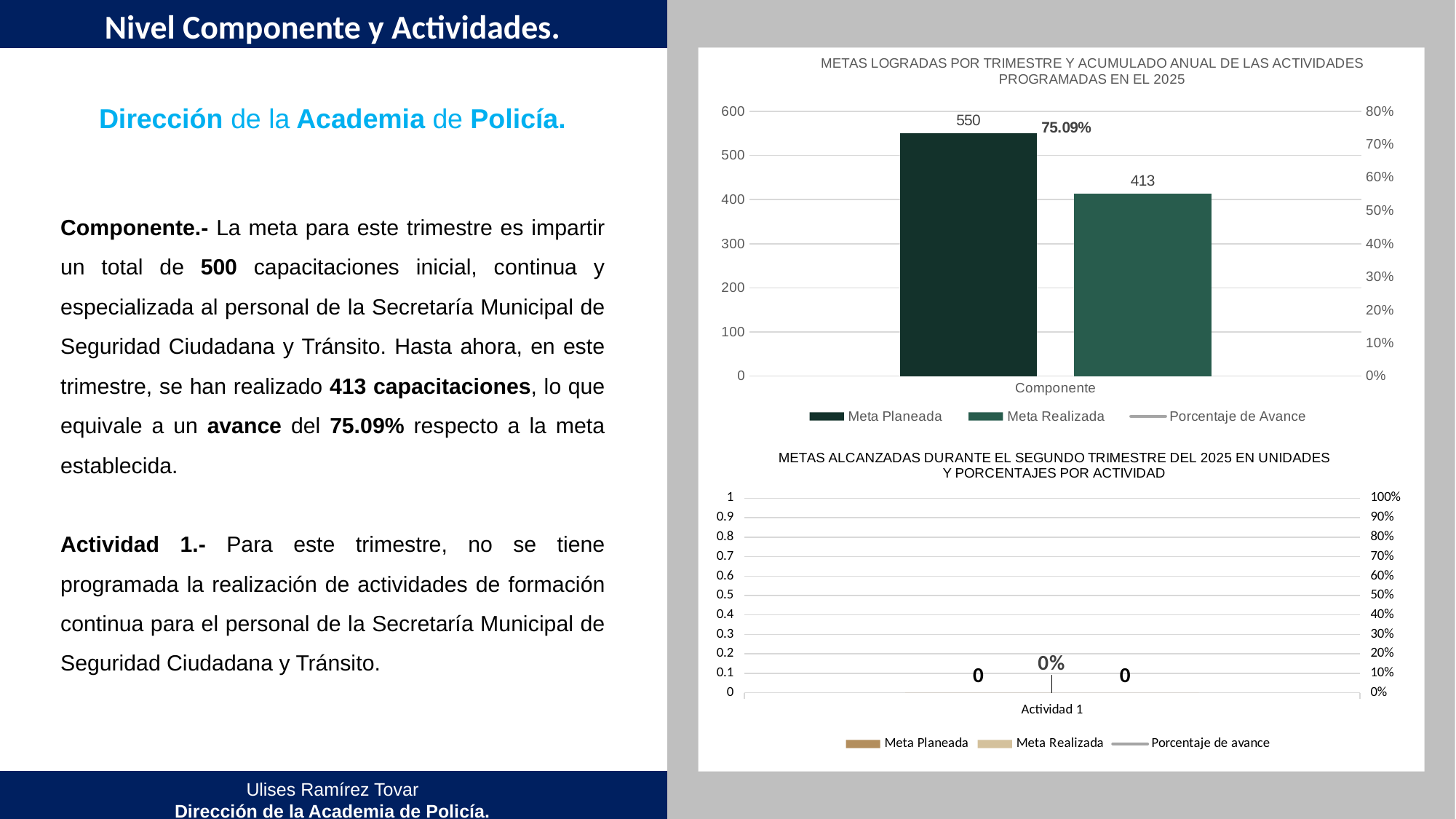

Nivel Componente y Actividades.

### Chart: METAS LOGRADAS POR TRIMESTRE Y ACUMULADO ANUAL DE LAS ACTIVIDADES PROGRAMADAS EN EL 2025

| Category | Meta Planeada | Meta Realizada |  |
|---|---|---|---|
| Componente | 550.0 | 413.0 | 0.7509090909090909 |
Dirección de la Academia de Policía.
Componente.- La meta para este trimestre es impartir un total de 500 capacitaciones inicial, continua y especializada al personal de la Secretaría Municipal de Seguridad Ciudadana y Tránsito. Hasta ahora, en este trimestre, se han realizado 413 capacitaciones, lo que equivale a un avance del 75.09% respecto a la meta establecida.

Actividad 1.- Para este trimestre, no se tiene programada la realización de actividades de formación continua para el personal de la Secretaría Municipal de Seguridad Ciudadana y Tránsito.

### Chart: METAS ALCANZADAS DURANTE EL SEGUNDO TRIMESTRE DEL 2025 EN UNIDADES Y PORCENTAJES POR ACTIVIDAD

| Category | Meta Planeada | Meta Realizada |  |
|---|---|---|---|
| Actividad 1 | 0.0 | 0.0 | 0.0 |
Ulises Ramírez Tovar
Dirección de la Academia de Policía.